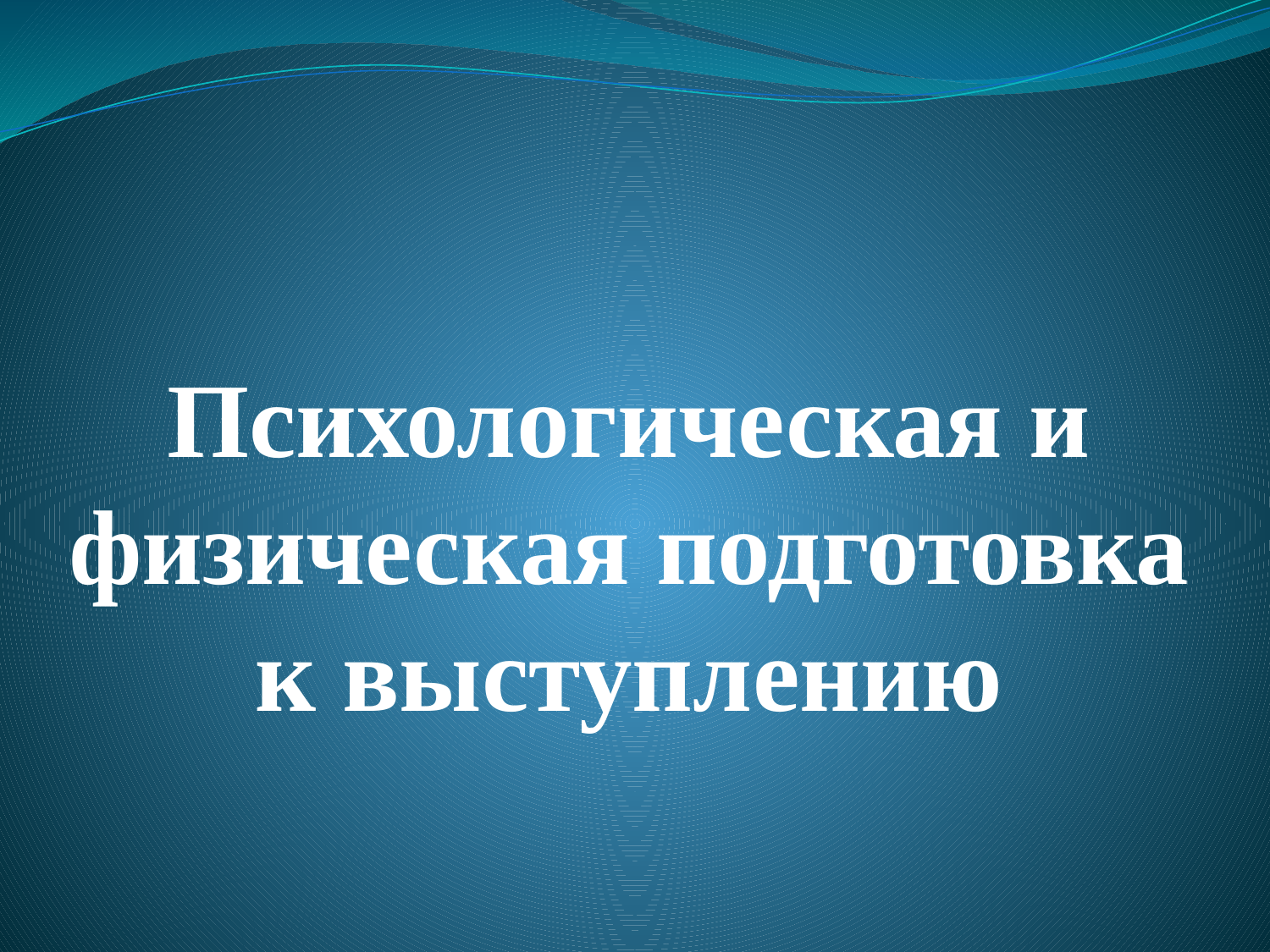

# Психологическая и физическая подготовка к выступлению